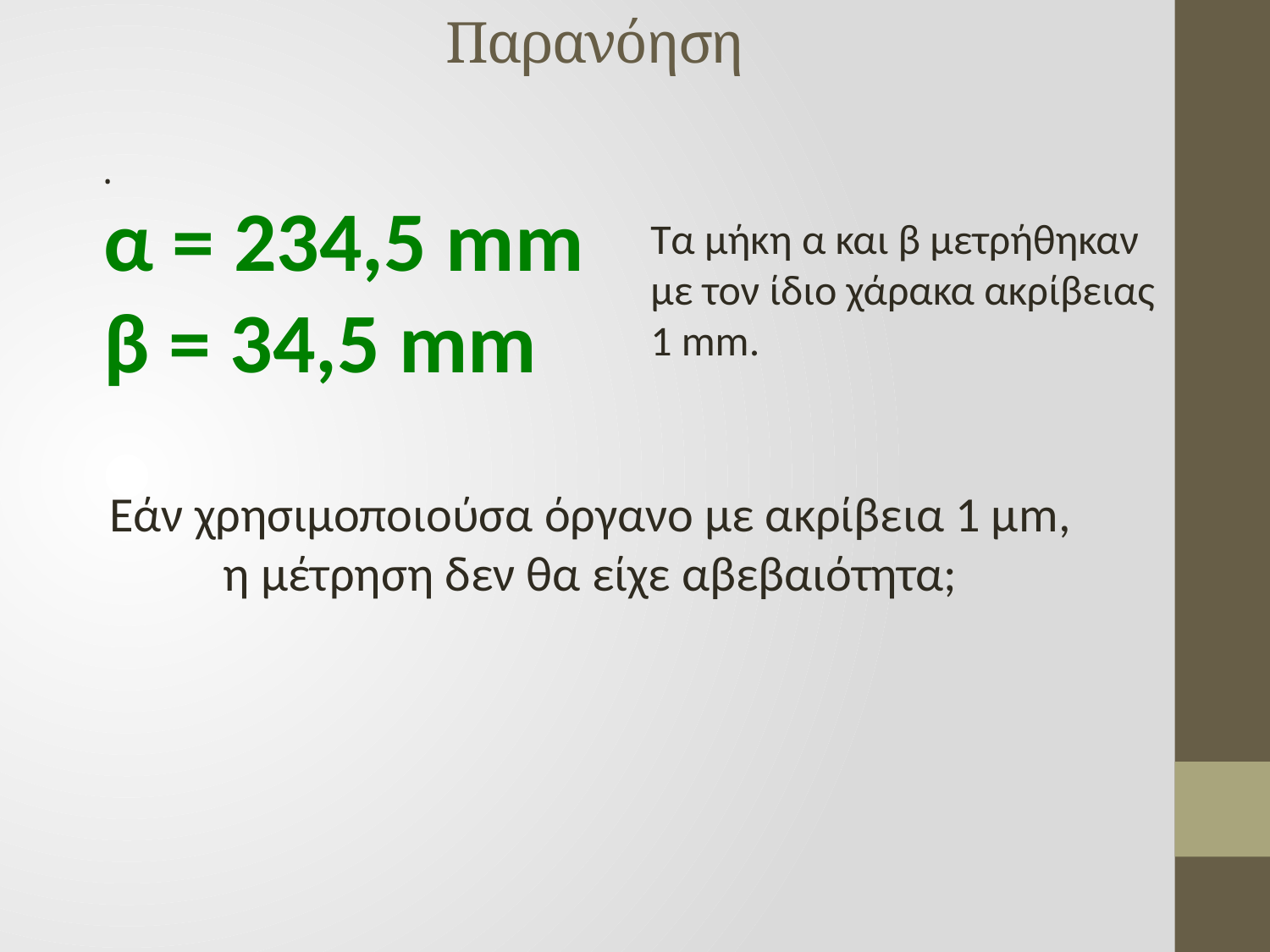

Παρανόηση

.

α = 234,5 mm
β = 34,5 mm
Τα μήκη α και β μετρήθηκαν
με τον ίδιο χάρακα ακρίβειας
1 mm.
Εάν χρησιμοποιούσα όργανο με ακρίβεια 1 μm,
 η μέτρηση δεν θα είχε αβεβαιότητα;